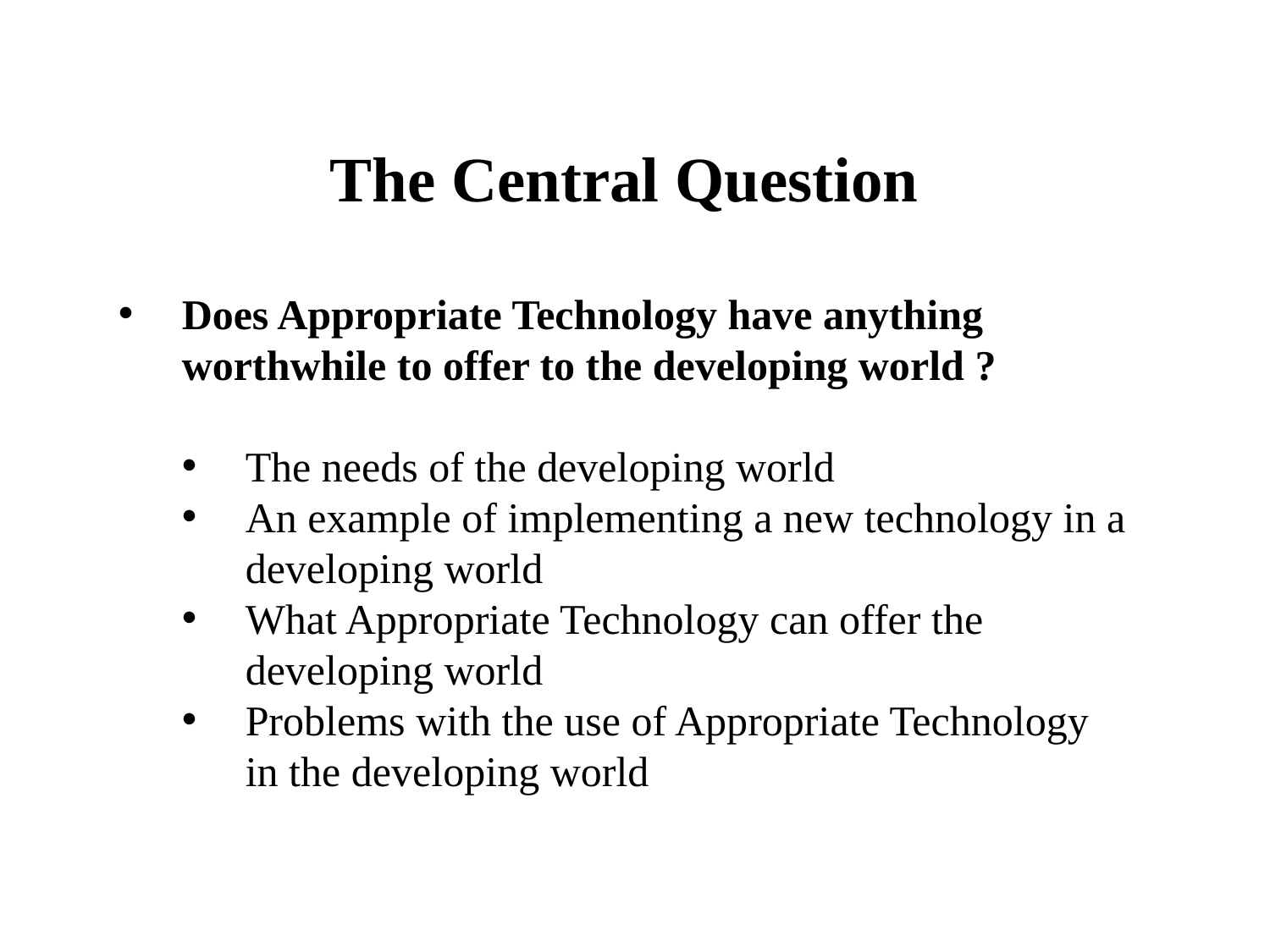

# The Central Question
Does Appropriate Technology have anything worthwhile to offer to the developing world ?

The needs of the developing world
An example of implementing a new technology in a developing world
What Appropriate Technology can offer the developing world
Problems with the use of Appropriate Technology in the developing world